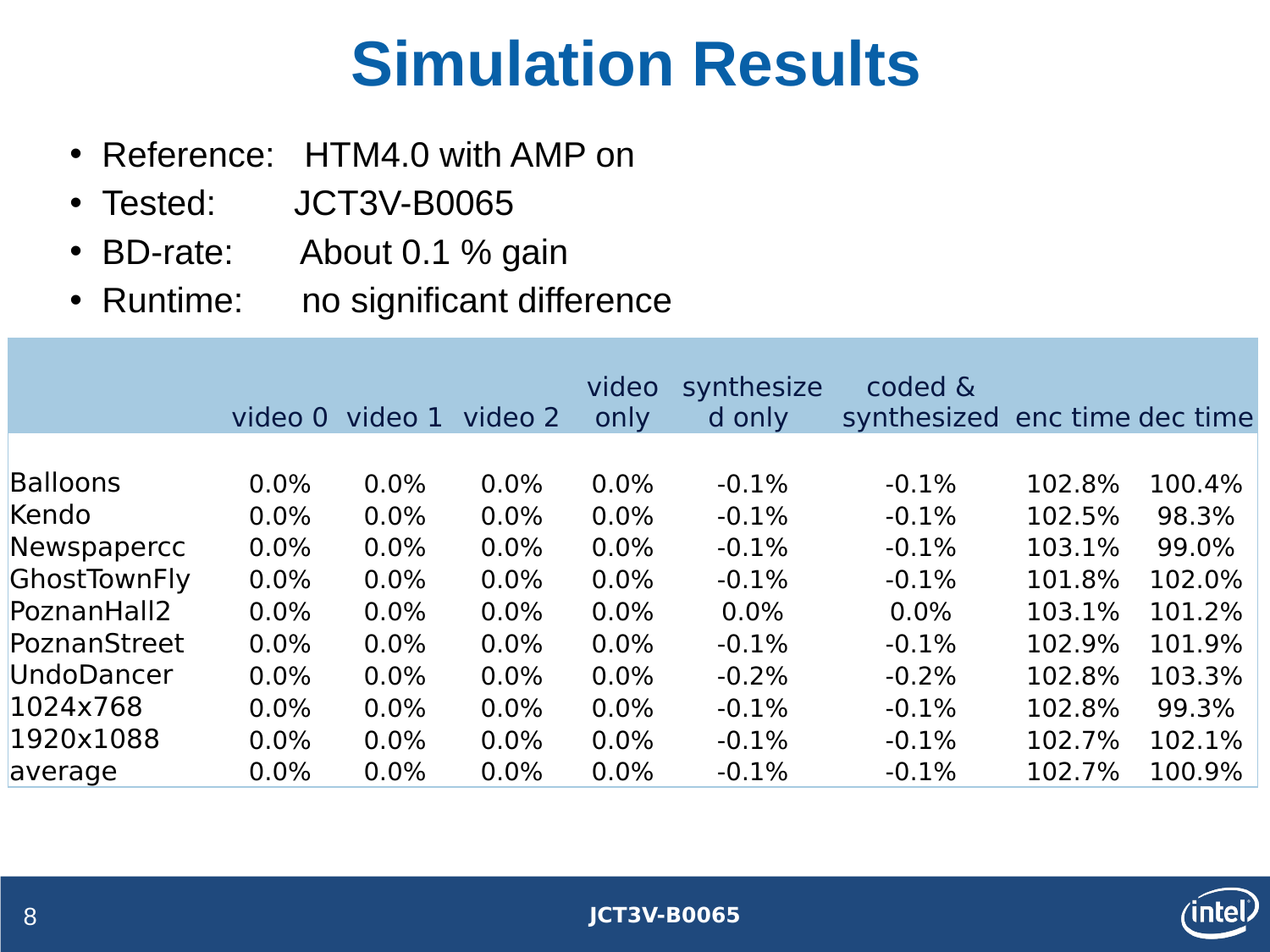

# Simulation Results
Reference:   HTM4.0 with AMP on
Tested:        JCT3V-B0065
BD-rate:       About 0.1 % gain
Runtime:      no significant difference

|  | video 0 | video 1 | video 2 | video only | synthesized only | coded & synthesized | enc time | dec time |
| --- | --- | --- | --- | --- | --- | --- | --- | --- |
| Balloons | 0.0% | 0.0% | 0.0% | 0.0% | -0.1% | -0.1% | 102.8% | 100.4% |
| Kendo | 0.0% | 0.0% | 0.0% | 0.0% | -0.1% | -0.1% | 102.5% | 98.3% |
| Newspapercc | 0.0% | 0.0% | 0.0% | 0.0% | -0.1% | -0.1% | 103.1% | 99.0% |
| GhostTownFly | 0.0% | 0.0% | 0.0% | 0.0% | -0.1% | -0.1% | 101.8% | 102.0% |
| PoznanHall2 | 0.0% | 0.0% | 0.0% | 0.0% | 0.0% | 0.0% | 103.1% | 101.2% |
| PoznanStreet | 0.0% | 0.0% | 0.0% | 0.0% | -0.1% | -0.1% | 102.9% | 101.9% |
| UndoDancer | 0.0% | 0.0% | 0.0% | 0.0% | -0.2% | -0.2% | 102.8% | 103.3% |
| 1024x768 | 0.0% | 0.0% | 0.0% | 0.0% | -0.1% | -0.1% | 102.8% | 99.3% |
| 1920x1088 | 0.0% | 0.0% | 0.0% | 0.0% | -0.1% | -0.1% | 102.7% | 102.1% |
| average | 0.0% | 0.0% | 0.0% | 0.0% | -0.1% | -0.1% | 102.7% | 100.9% |